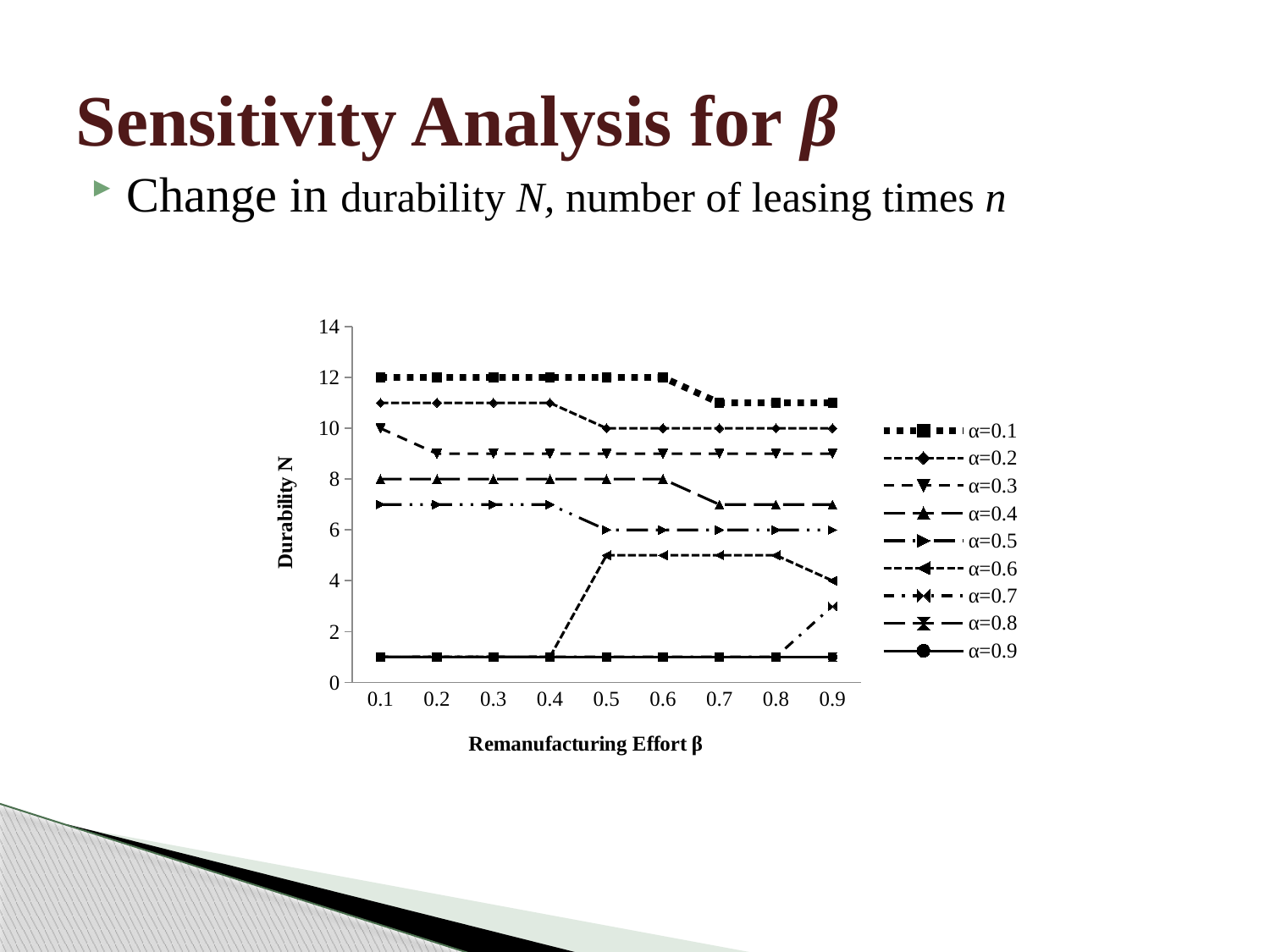

# Sensitivity Analysis for β
Change in durability N, number of leasing times n

### Chart

| Category | α=0.1 | α=0.2 | α=0.3 | α=0.4 | α=0.5 | α=0.6 | α=0.7 | α=0.8 | α=0.9 |
|---|---|---|---|---|---|---|---|---|---|
| 0.1 | 12.0 | 11.0 | 10.0 | 8.0 | 7.0 | 1.0 | 1.0 | 1.0 | 1.0 |
| 0.2 | 12.0 | 11.0 | 9.0 | 8.0 | 7.0 | 1.0 | 1.0 | 1.0 | 1.0 |
| 0.3 | 12.0 | 11.0 | 9.0 | 8.0 | 7.0 | 1.0 | 1.0 | 1.0 | 1.0 |
| 0.4 | 12.0 | 11.0 | 9.0 | 8.0 | 7.0 | 1.0 | 1.0 | 1.0 | 1.0 |
| 0.5 | 12.0 | 10.0 | 9.0 | 8.0 | 6.0 | 5.0 | 1.0 | 1.0 | 1.0 |
| 0.6 | 12.0 | 10.0 | 9.0 | 8.0 | 6.0 | 5.0 | 1.0 | 1.0 | 1.0 |
| 0.7 | 11.0 | 10.0 | 9.0 | 7.0 | 6.0 | 5.0 | 1.0 | 1.0 | 1.0 |
| 0.8 | 11.0 | 10.0 | 9.0 | 7.0 | 6.0 | 5.0 | 1.0 | 1.0 | 1.0 |
| 0.9 | 11.0 | 10.0 | 9.0 | 7.0 | 6.0 | 4.0 | 3.0 | 1.0 | 1.0 |